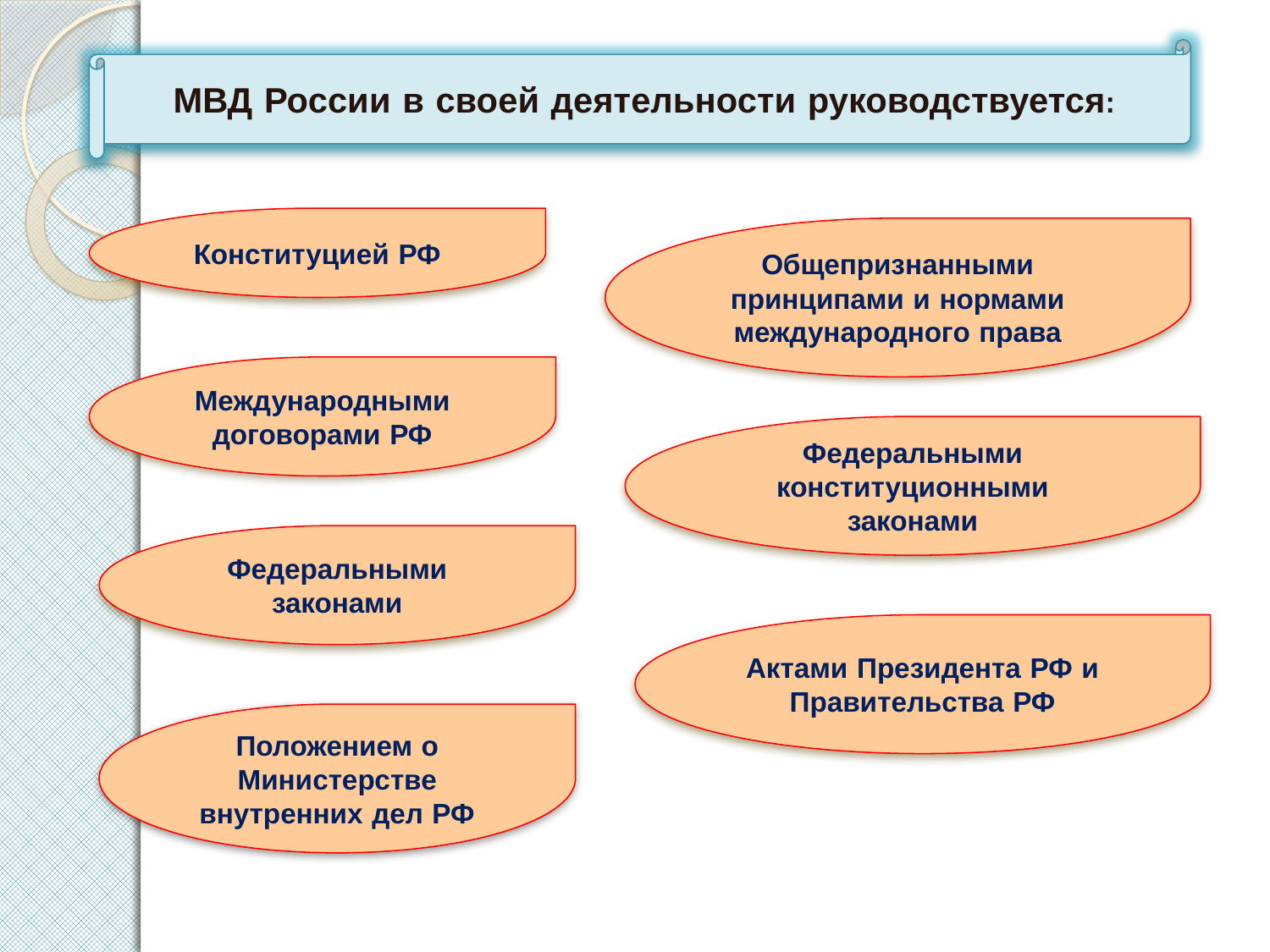

МВД России в своей деятельности руководствуется:
Конституцией РФ
Общепризнанными принципами и нормами международного права
Международными договорами РФ
Федеральными конституционными законами
Федеральными законами
Актами Президента РФ и Правительства РФ
Положением о Министерстве внутренних дел РФ